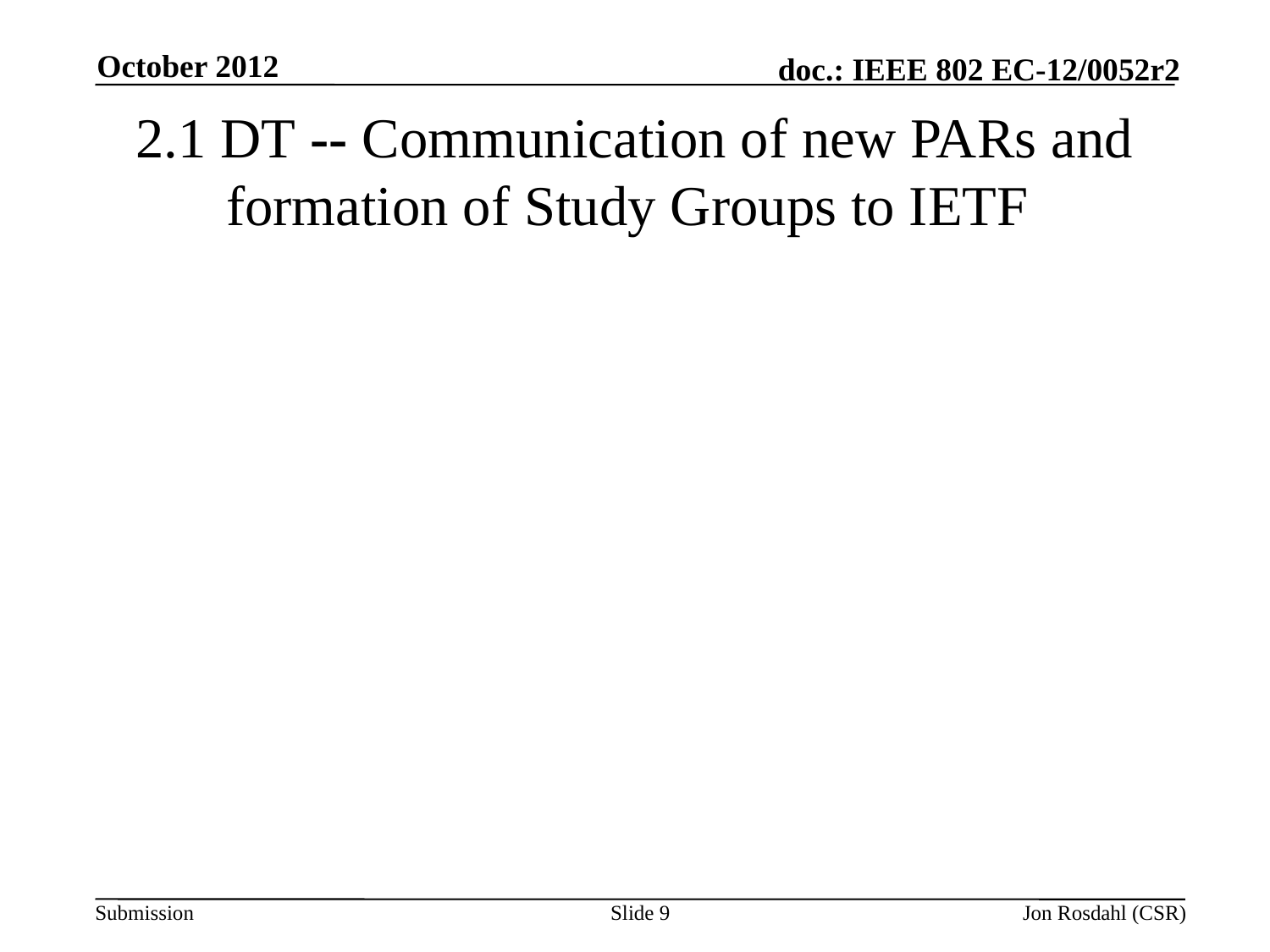

October 2012
# 2.1 DT -- Communication of new PARs and formation of Study Groups to IETF

Slide 9
Jon Rosdahl (CSR)